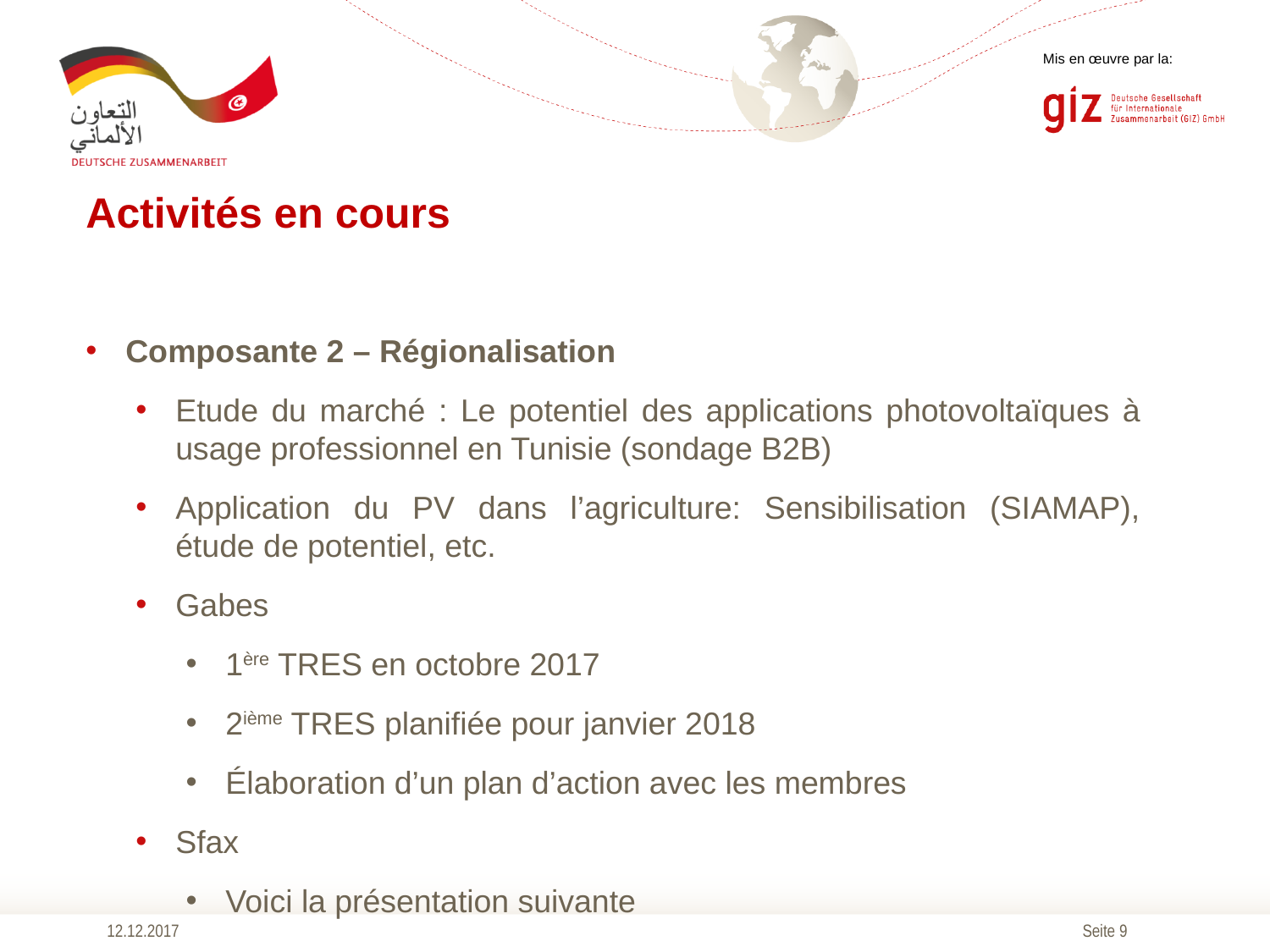

Mis en œuvre par la:
# Activités en cours

Composante 2 – Régionalisation
Etude du marché : Le potentiel des applications photovoltaïques à usage professionnel en Tunisie (sondage B2B)
Application du PV dans l’agriculture: Sensibilisation (SIAMAP), étude de potentiel, etc.
Gabes
1ère TRES en octobre 2017
2ième TRES planifiée pour janvier 2018
Élaboration d’un plan d’action avec les membres
Sfax
Voici la présentation suivante

12.12.2017